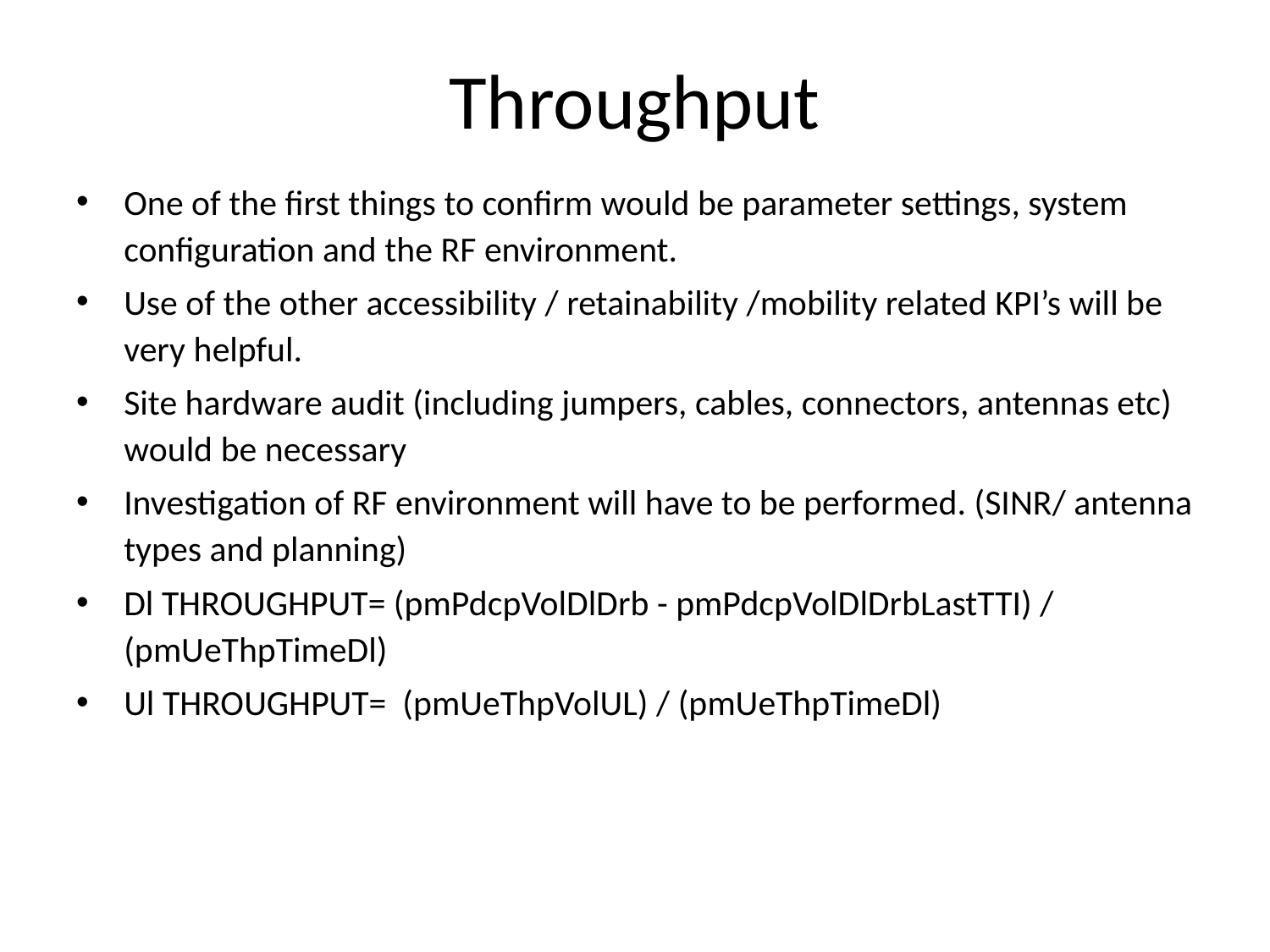

# Throughput
One of the first things to confirm would be parameter settings, system configuration and the RF environment.
Use of the other accessibility / retainability /mobility related KPI’s will be very helpful.
Site hardware audit (including jumpers, cables, connectors, antennas etc) would be necessary
Investigation of RF environment will have to be performed. (SINR/ antenna types and planning)
Dl THROUGHPUT= (pmPdcpVolDlDrb - pmPdcpVolDlDrbLastTTI) / (pmUeThpTimeDl)
Ul THROUGHPUT=  (pmUeThpVolUL) / (pmUeThpTimeDl)